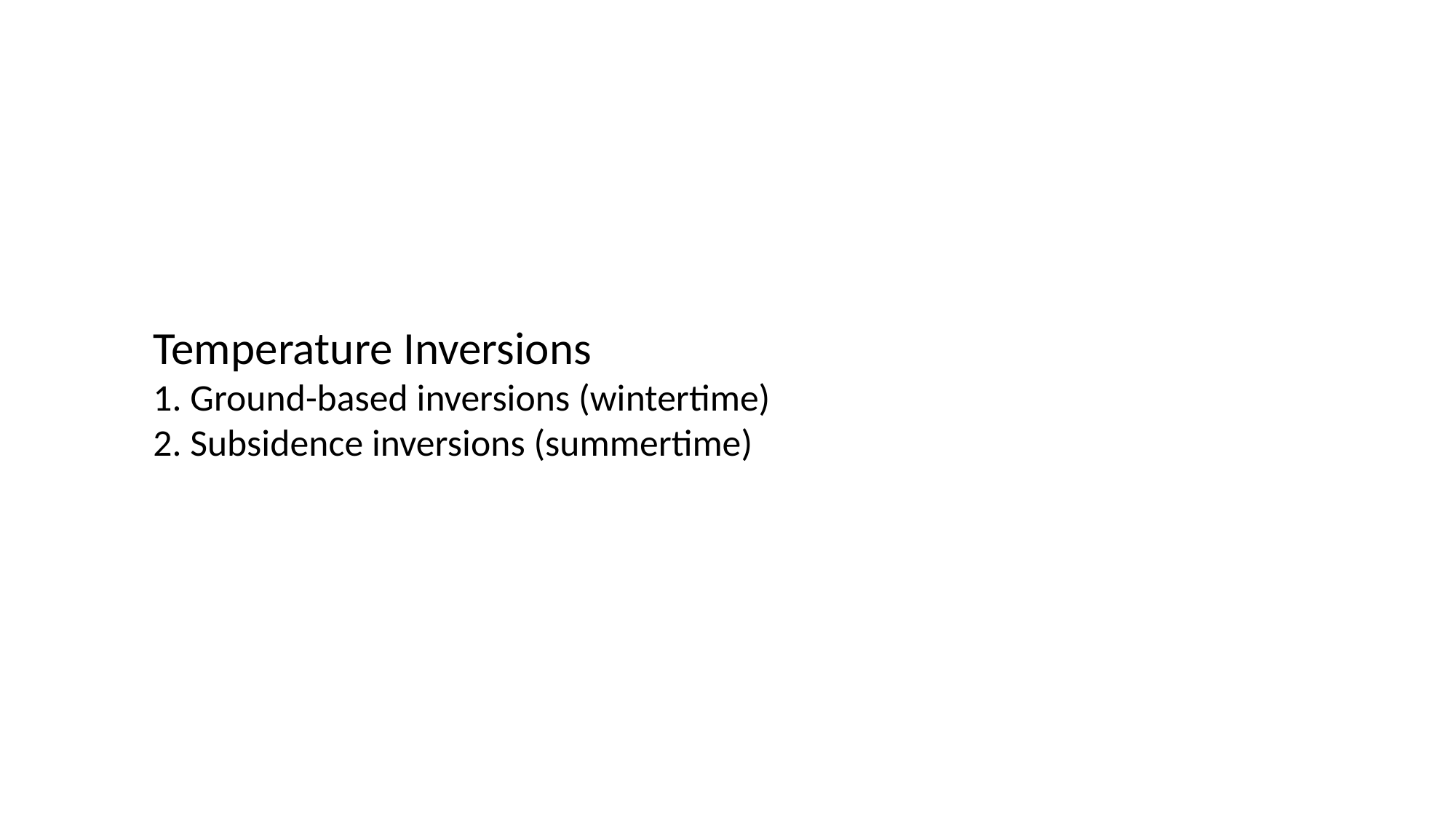

# Temperature Inversions 1. Ground-based inversions (wintertime) 2. Subsidence inversions (summertime)